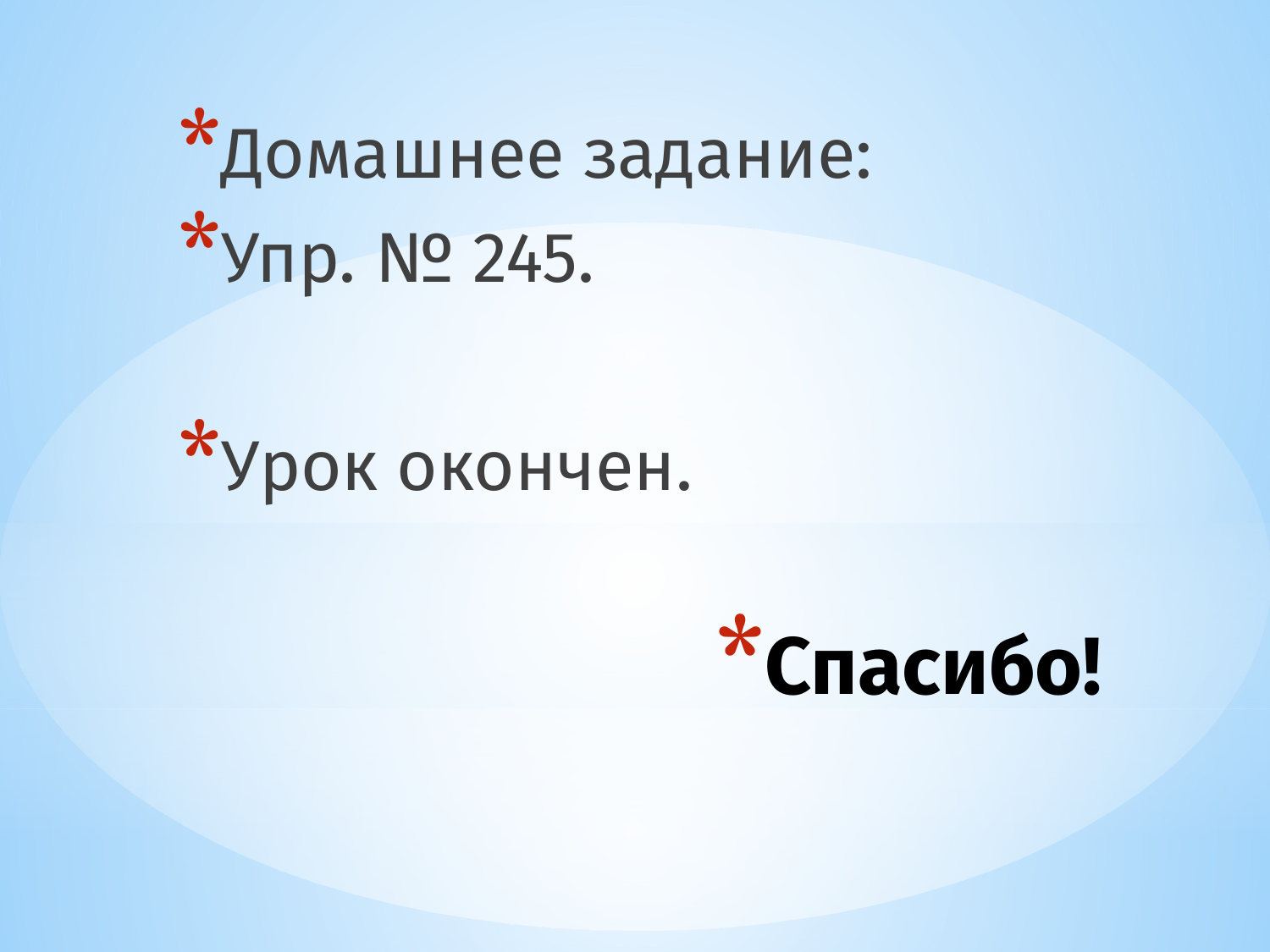

Домашнее задание:
Упр. № 245.

Урок окончен.
# Спасибо!